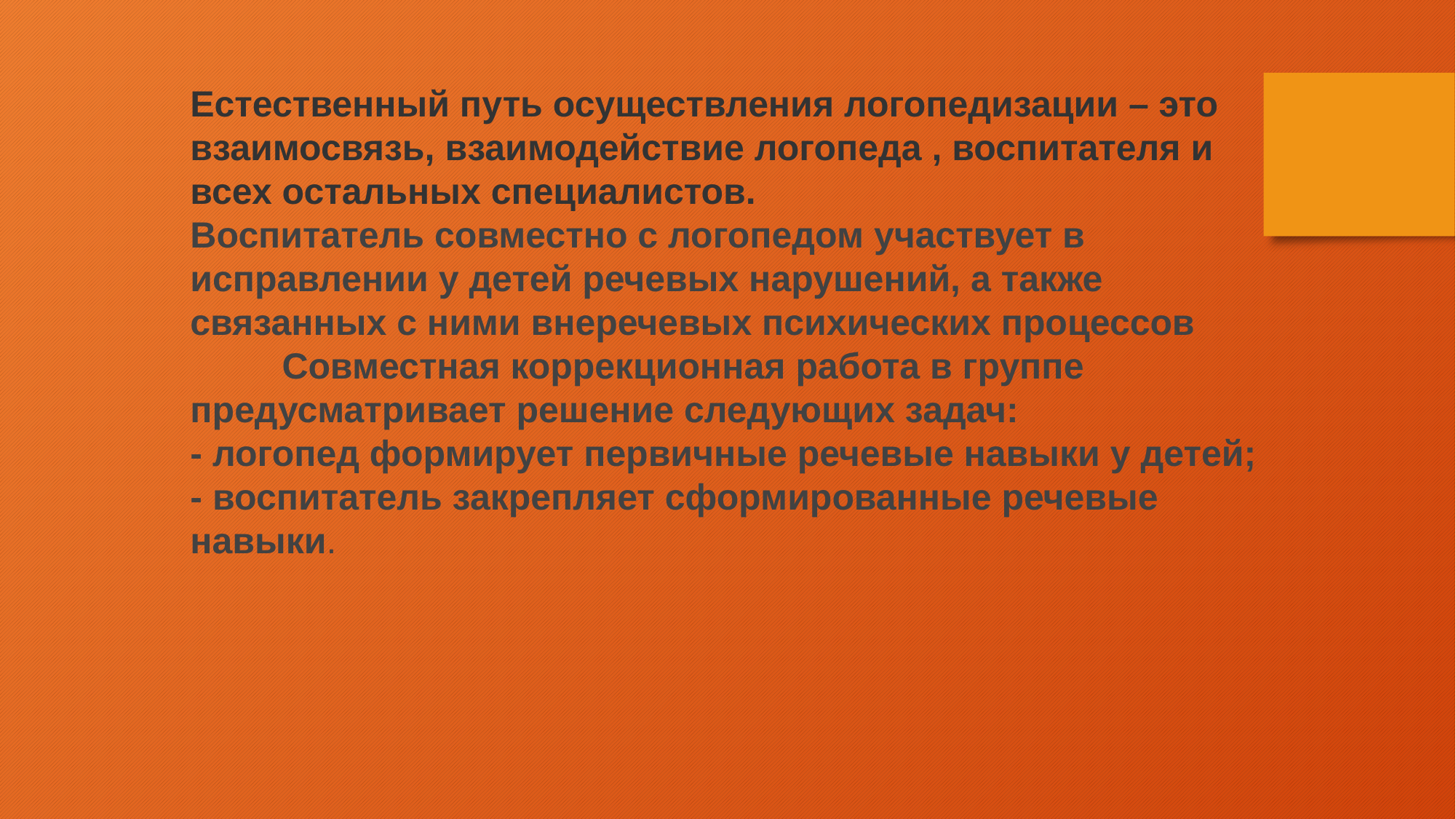

Естественный путь осуществления логопедизации – это взаимосвязь, взаимодействие логопеда , воспитателя и всех остальных специалистов.
Воспитатель совместно с логопедом участвует в исправлении у детей речевых нарушений, а также связанных с ними внеречевых психических процессов
         Совместная коррекционная работа в группе предусматривает решение следующих задач:
- логопед формирует первичные речевые навыки у детей;
- воспитатель закрепляет сформированные речевые навыки.